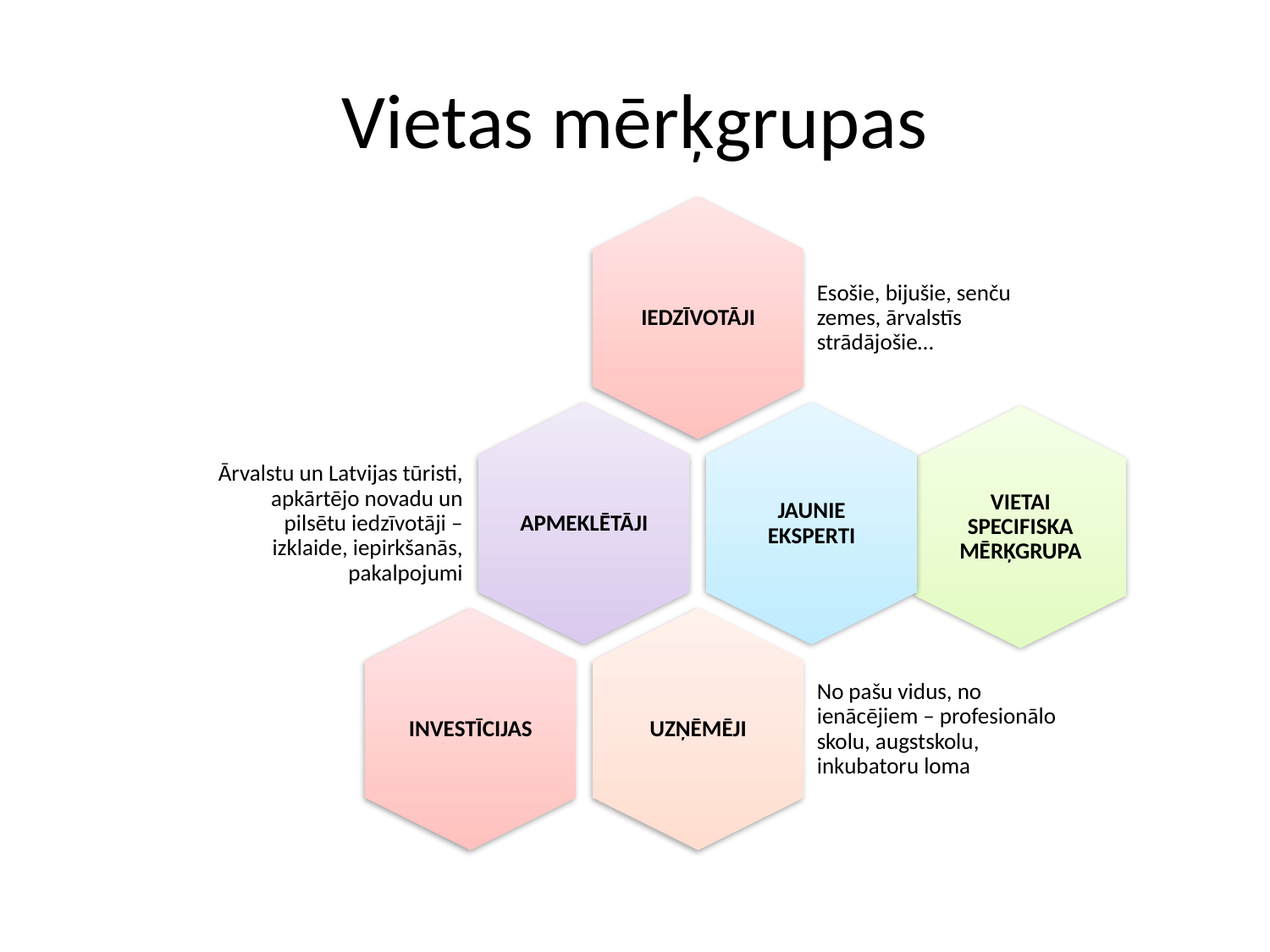

# Vietas mērķgrupas
IEDZĪVOTĀJI
Esošie, bijušie, senču zemes, ārvalstīs strādājošie…
VIETAI SPECIFISKA MĒRĶGRUPA
APMEKLĒTĀJI
Ārvalstu un Latvijas tūristi, apkārtējo novadu un pilsētu iedzīvotāji – izklaide, iepirkšanās, pakalpojumi
JAUNIE EKSPERTI
UZŅĒMĒJI
No pašu vidus, no ienācējiem – profesionālo skolu, augstskolu, inkubatoru loma
INVESTĪCIJAS